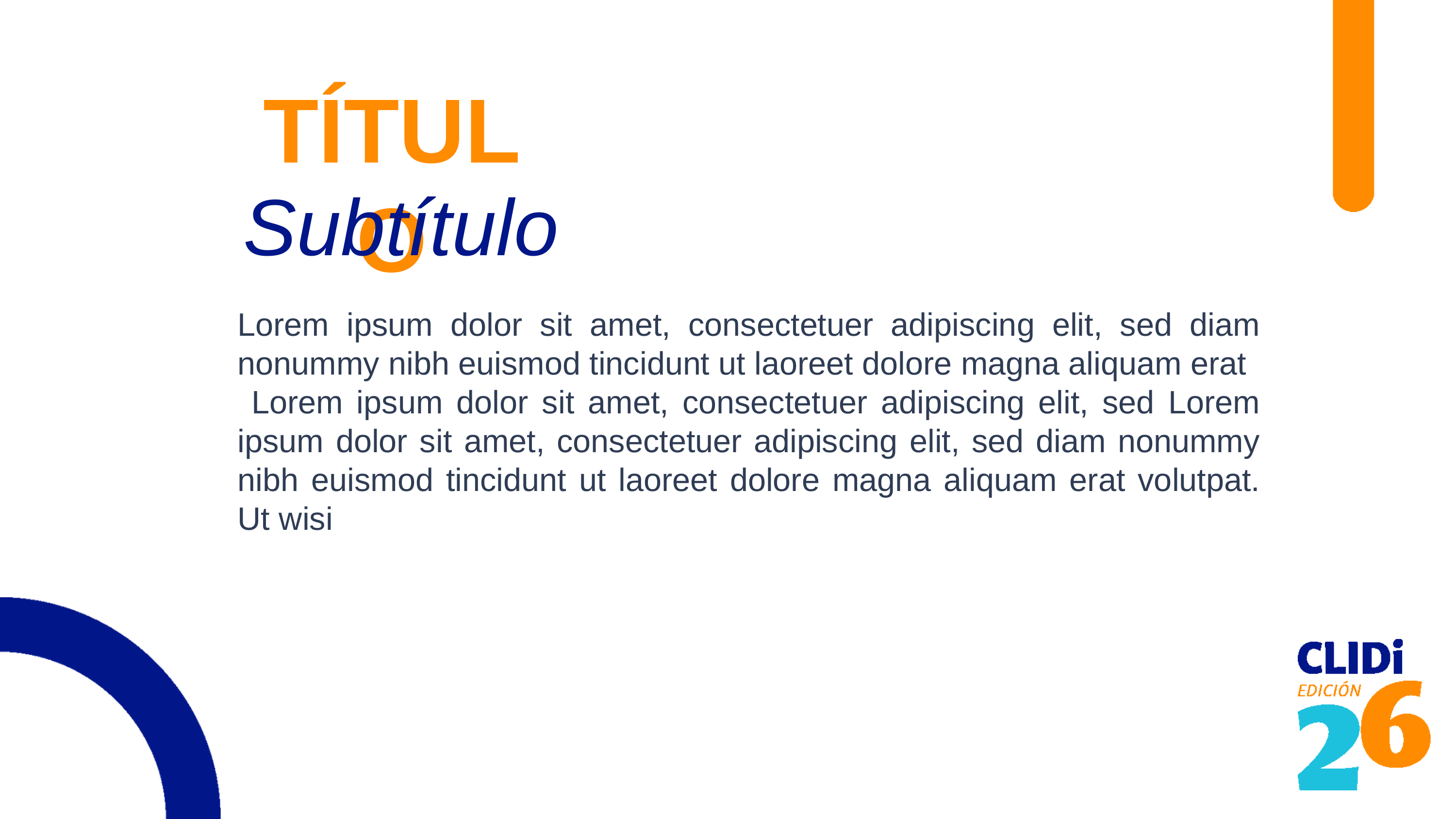

TÍTULO
Subtítulo
Lorem ipsum dolor sit amet, consectetuer adipiscing elit, sed diam nonummy nibh euismod tincidunt ut laoreet dolore magna aliquam erat
 Lorem ipsum dolor sit amet, consectetuer adipiscing elit, sed Lorem ipsum dolor sit amet, consectetuer adipiscing elit, sed diam nonummy nibh euismod tincidunt ut laoreet dolore magna aliquam erat volutpat. Ut wisi